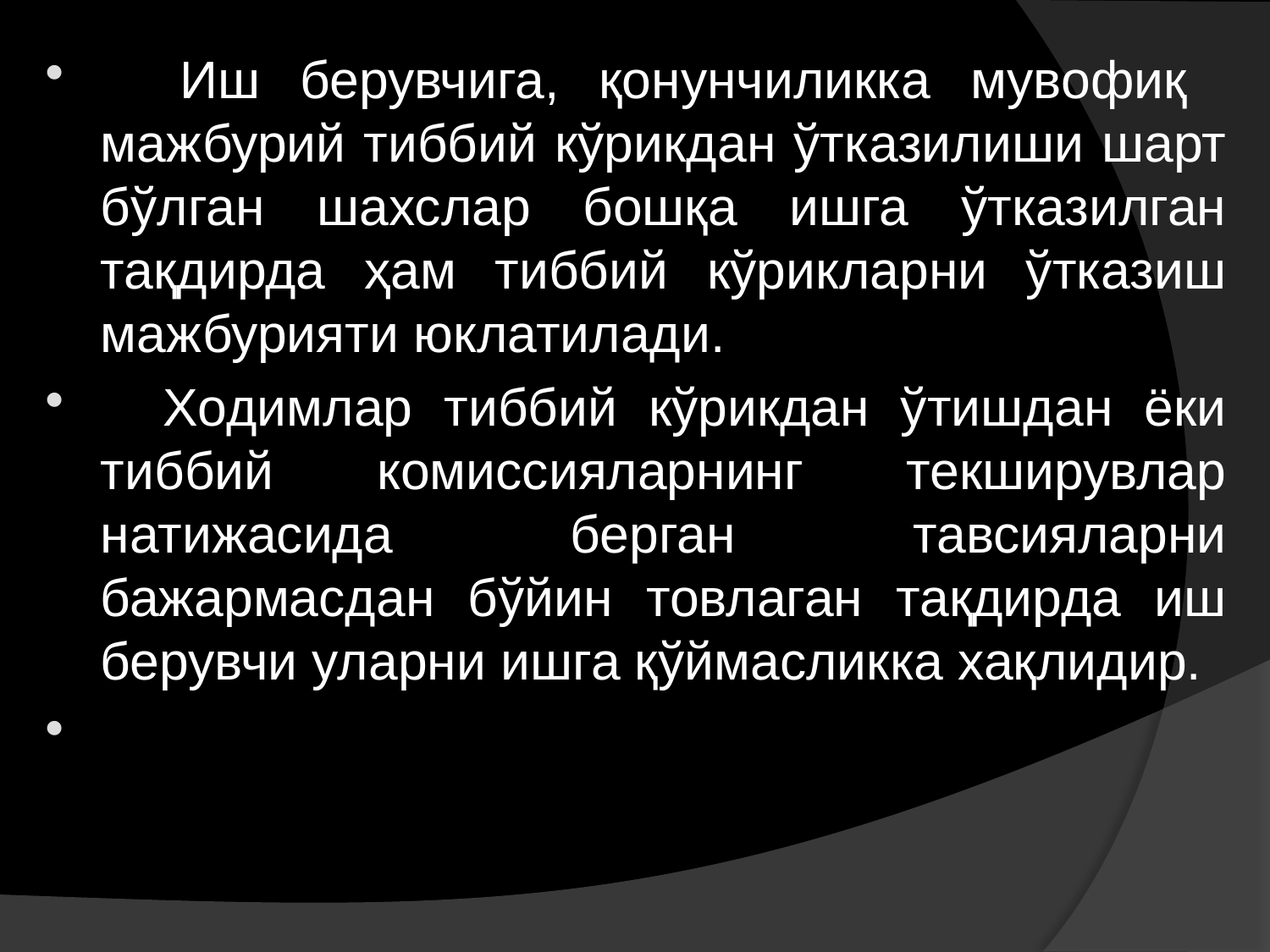

Иш берувчига, қонунчиликка мувофиқ  мажбурий тиббий кўрикдан ўтказилиши шарт бўлган шахслар бошқа ишга ўтказилган тақдирда ҳам тиббий кўрикларни ўтказиш мажбурияти юклатилади.
  Ходимлар тиббий кўрикдан ўтишдан ёки тиббий комиссияларнинг текширувлар натижасида берган тавсияларни бажармасдан бўйин товлаган тақдирда иш берувчи уларни ишга қўймасликка хақлидир.